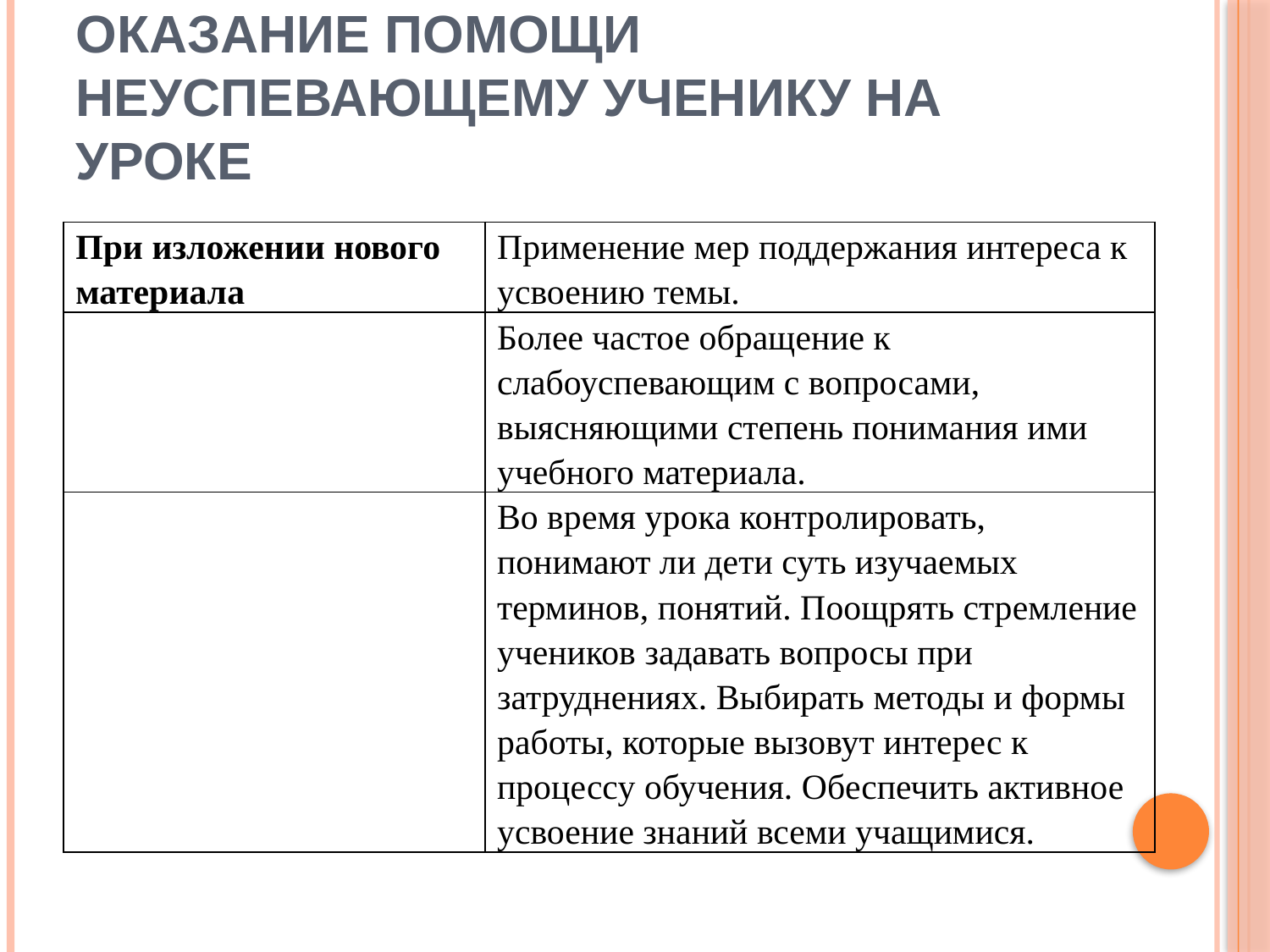

# Оказание помощи неуспевающему ученику на уроке
| При изложении нового материала | Применение мер поддержания интереса к усвоению темы. |
| --- | --- |
|  | Более частое обращение к слабоуспевающим с вопросами, выясняющими степень понимания ими учебного материала. |
|  | Во время урока контролировать, понимают ли дети суть изучаемых терминов, понятий. Поощрять стремление учеников задавать вопросы при затруднениях. Выбирать методы и формы работы, которые вызовут интерес к процессу обучения. Обеспечить активное усвоение знаний всеми учащимися. |